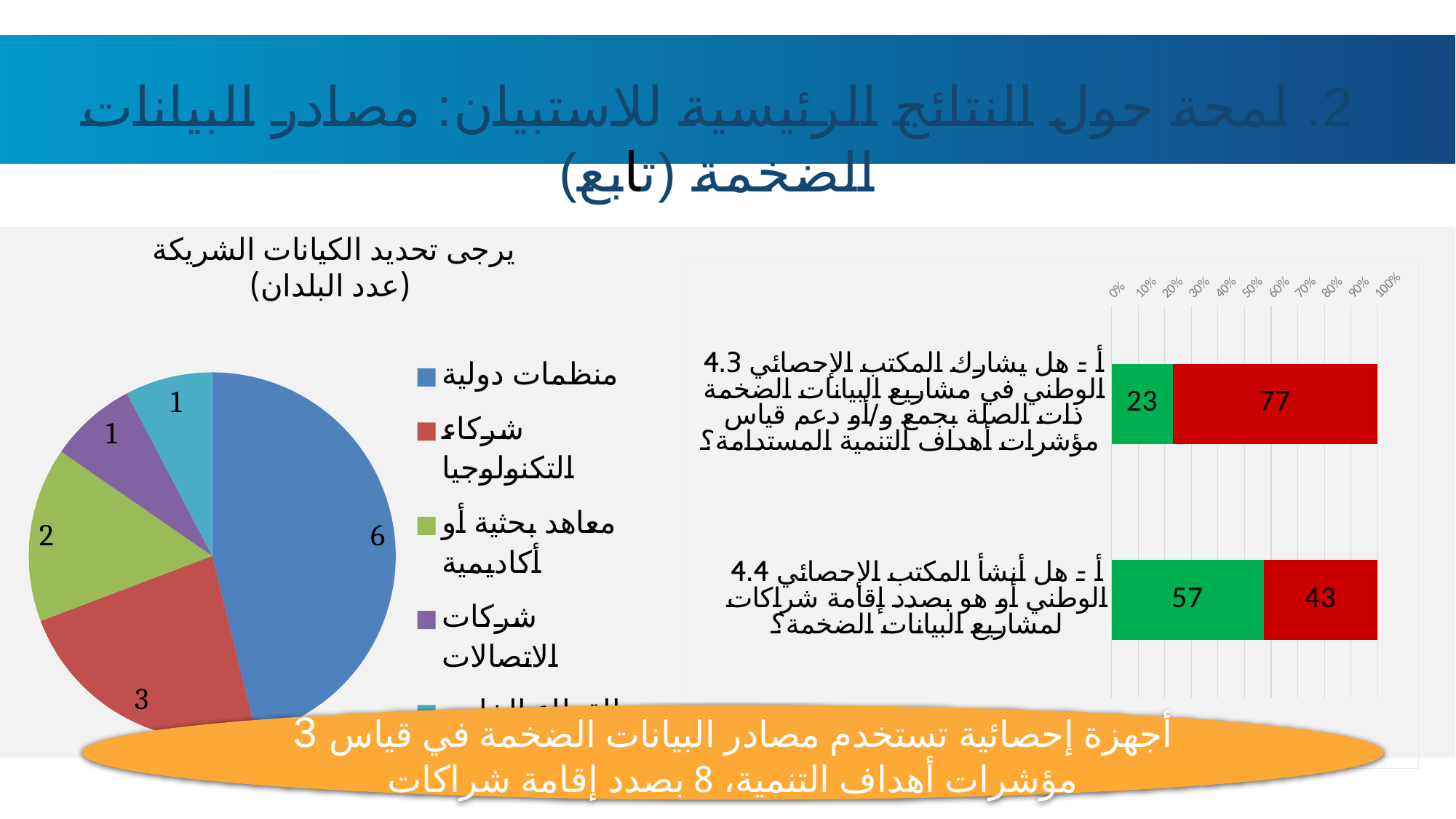

2. لمحة حول النتائج الرئيسية للاستبيان: مصادر البيانات الضخمة (تابع)

يرجى تحديد الكيانات الشريكة
 (عدد البلدان)

### Chart

| Category | نعم | لا |
|---|---|---|
| 4.3 أ - هل يشارك المكتب الإحصائي الوطني في مشاريع البيانات الضخمة ذات الصلة بجمع و/أو دعم قياس مؤشرات أهداف التنمية المستدامة؟  | 23.076923076923077 | 76.92307692307692 |
| 4.4 أ - هل أنشأ المكتب الإحصائي الوطني أو هو بصدد إقامة شراكات لمشاريع البيانات الضخمة؟ | 57.14285714285714 | 42.85714285714286 |

### Chart

| Category |
|---|

### Chart

| Category |  |
|---|---|
| منظمات دولية  | 6.0 |
| شركاء التكنولوجيا | 3.0 |
| معاهد بحثية أو أكاديمية | 2.0 |
| شركات الاتصالات | 1.0 |
| القطاع الخاص | 1.0 |
3 أجهزة إحصائية تستخدم مصادر البيانات الضخمة في قياس مؤشرات أهداف التنمية، 8 بصدد إقامة شراكات